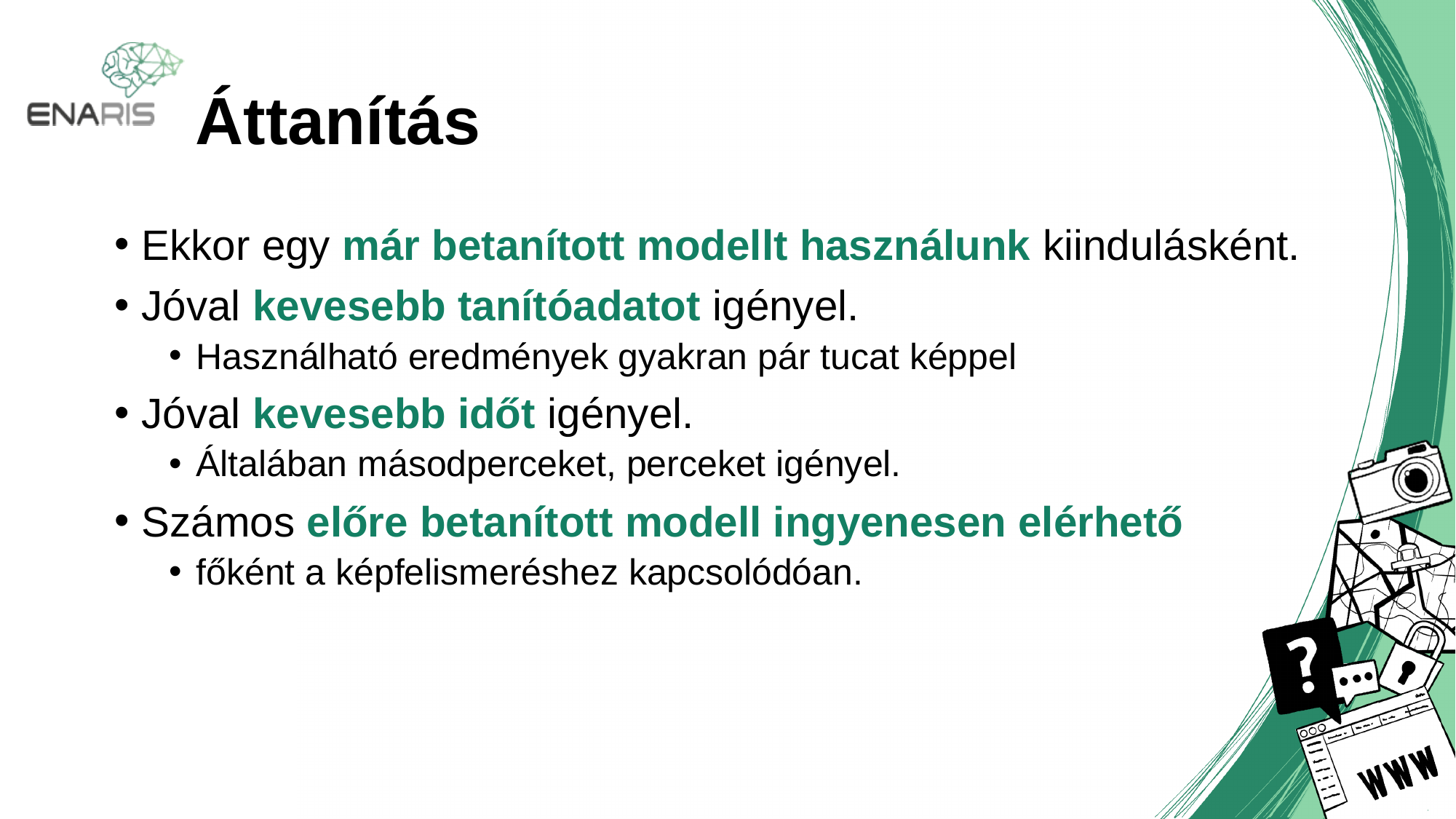

# Áttanítás
Ekkor egy már betanított modellt használunk kiindulásként.
Jóval kevesebb tanítóadatot igényel.
Használható eredmények gyakran pár tucat képpel
Jóval kevesebb időt igényel.
Általában másodperceket, perceket igényel.
Számos előre betanított modell ingyenesen elérhető
főként a képfelismeréshez kapcsolódóan.